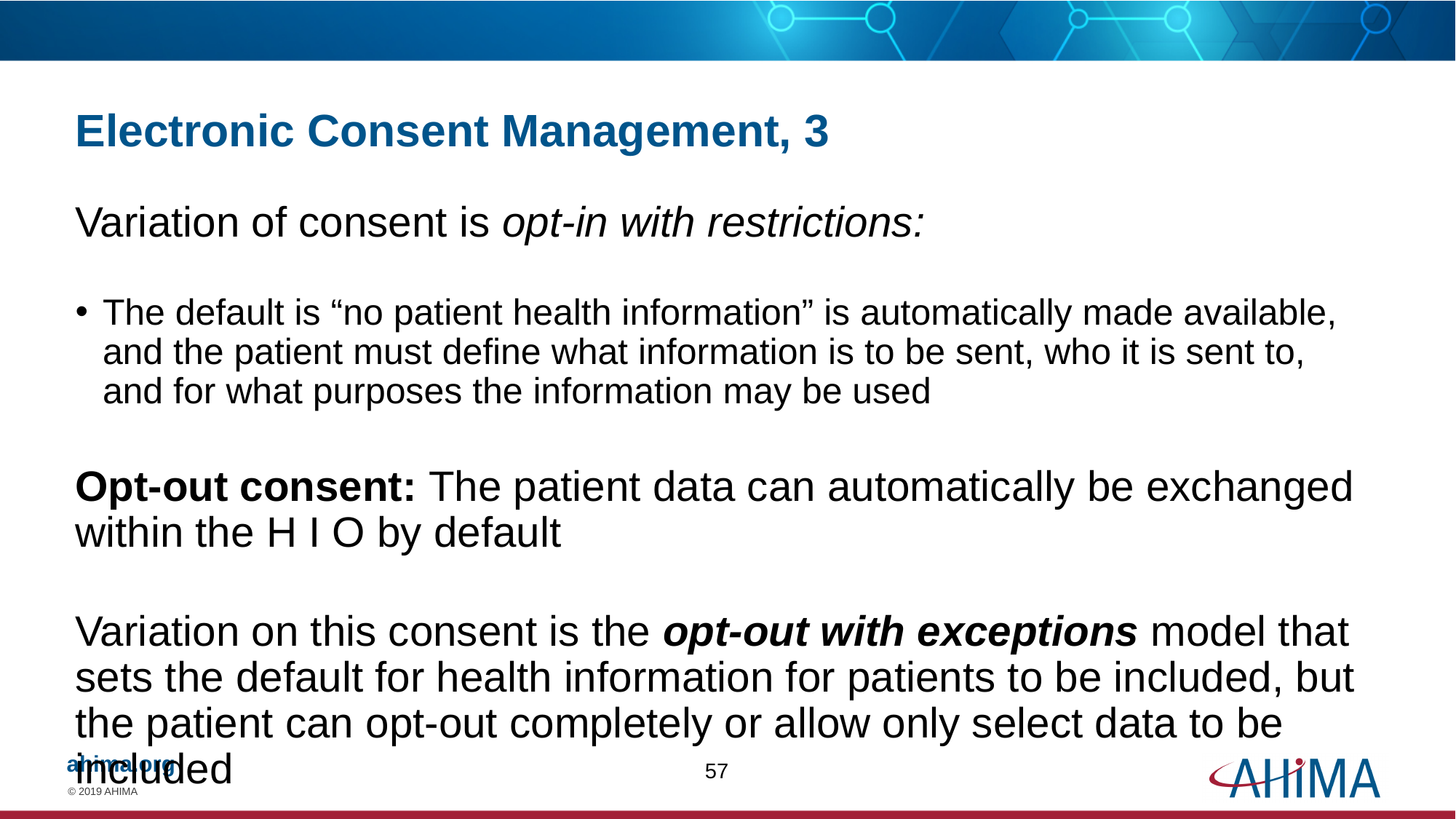

# Electronic Consent Management, 3
Variation of consent is opt-in with restrictions:

The default is “no patient health information” is automatically made available, and the patient must define what information is to be sent, who it is sent to, and for what purposes the information may be used

Opt-out consent: The patient data can automatically be exchanged within the H I O by default

Variation on this consent is the opt-out with exceptions model that sets the default for health information for patients to be included, but the patient can opt-out completely or allow only select data to be included